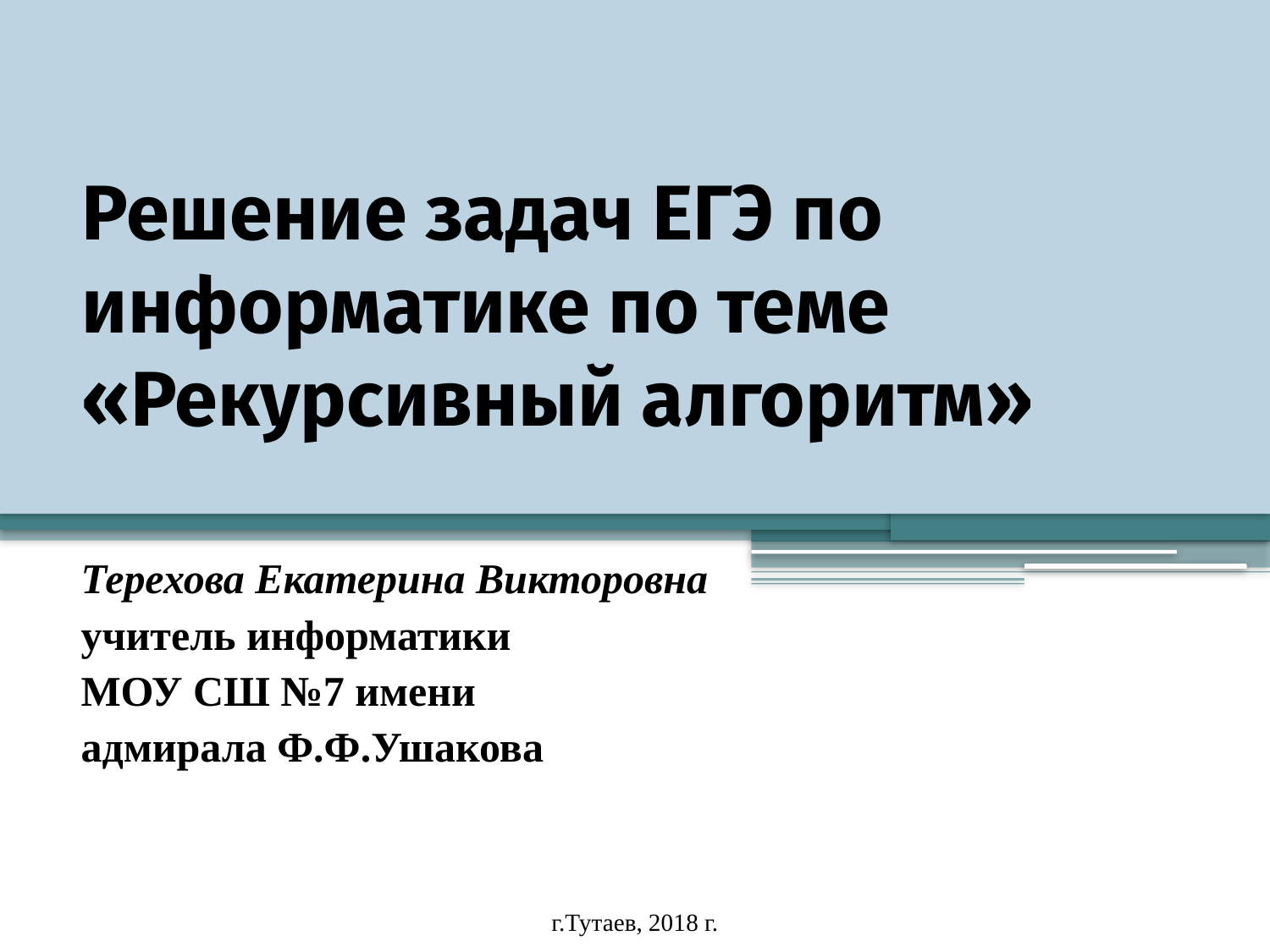

# Решение задач ЕГЭ по информатике по теме «Рекурсивный алгоритм»
Терехова Екатерина Викторовна
учитель информатики
МОУ СШ №7 имени
адмирала Ф.Ф.Ушакова

г.Тутаев, 2018 г.